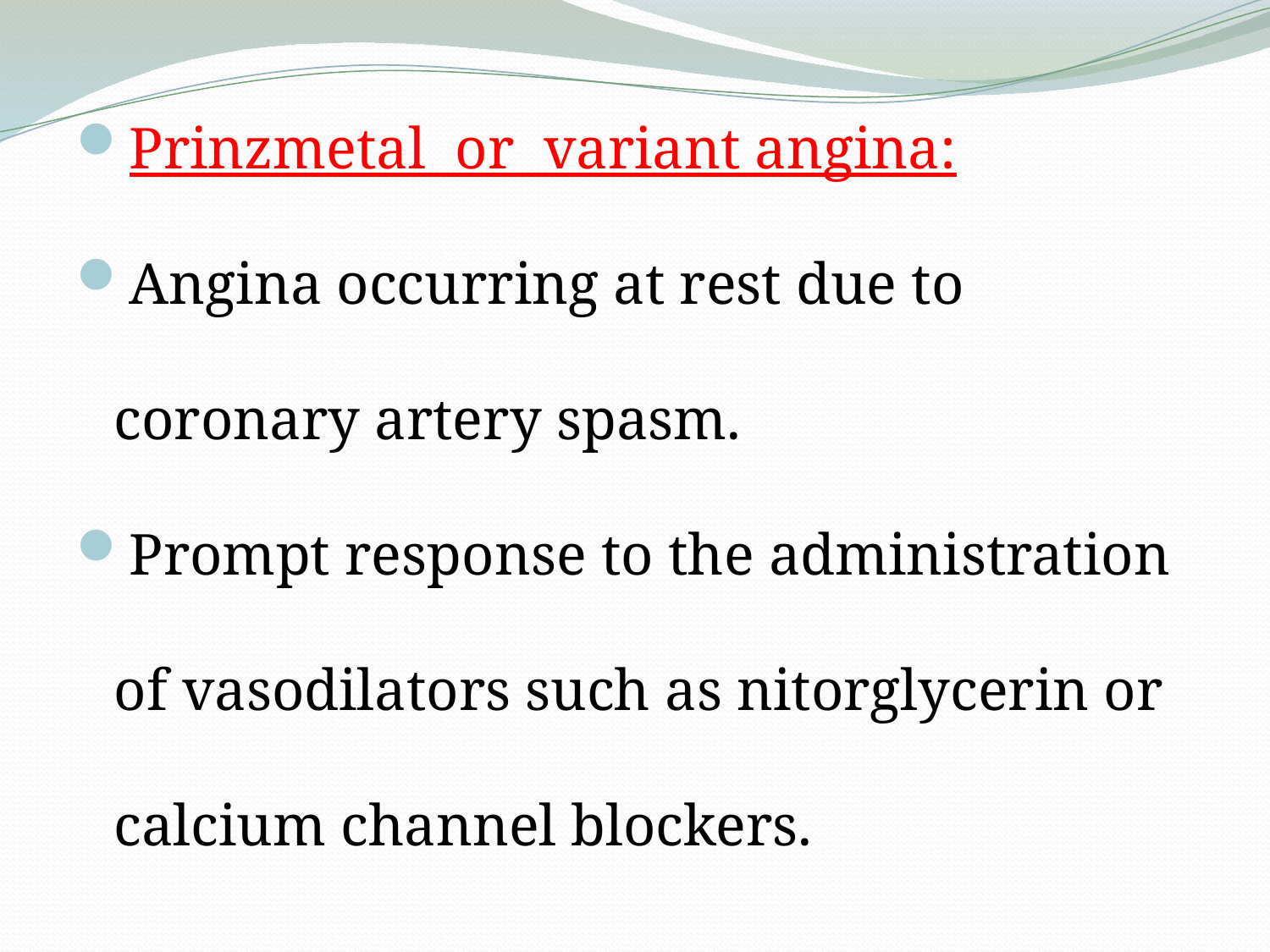

Prinzmetal  or  variant angina:
Angina occurring at rest due to coronary artery spasm.
Prompt response to the administration of vasodilators such as nitorglycerin or calcium channel blockers.